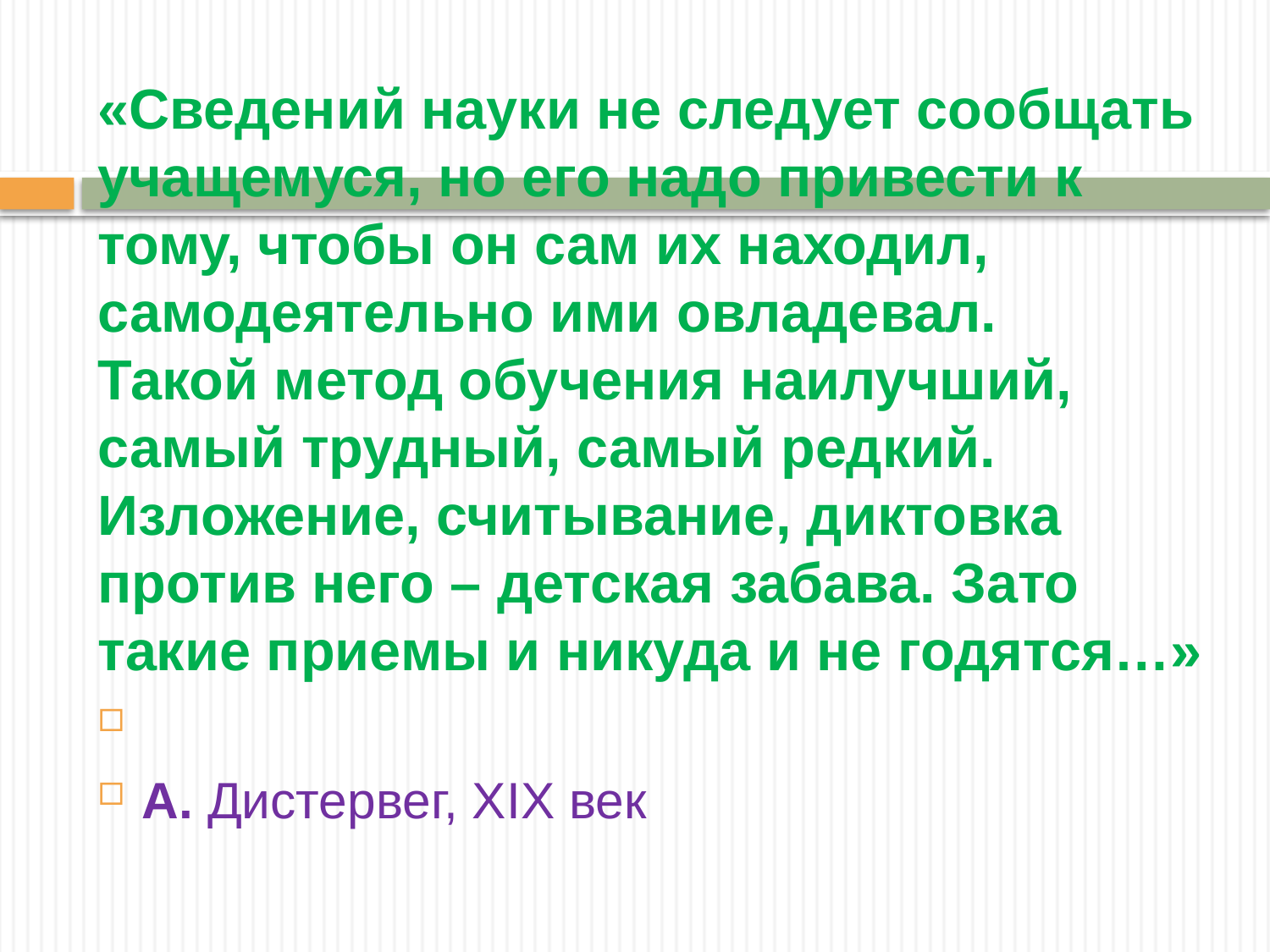

#
«Сведений науки не следует сообщать учащемуся, но его надо привести к тому, чтобы он сам их находил, самодеятельно ими овладевал.
Такой метод обучения наилучший, самый трудный, самый редкий. Изложение, считывание, диктовка против него – детская забава. Зато такие приемы и никуда и не годятся…»

А. Дистервег, ХIХ век